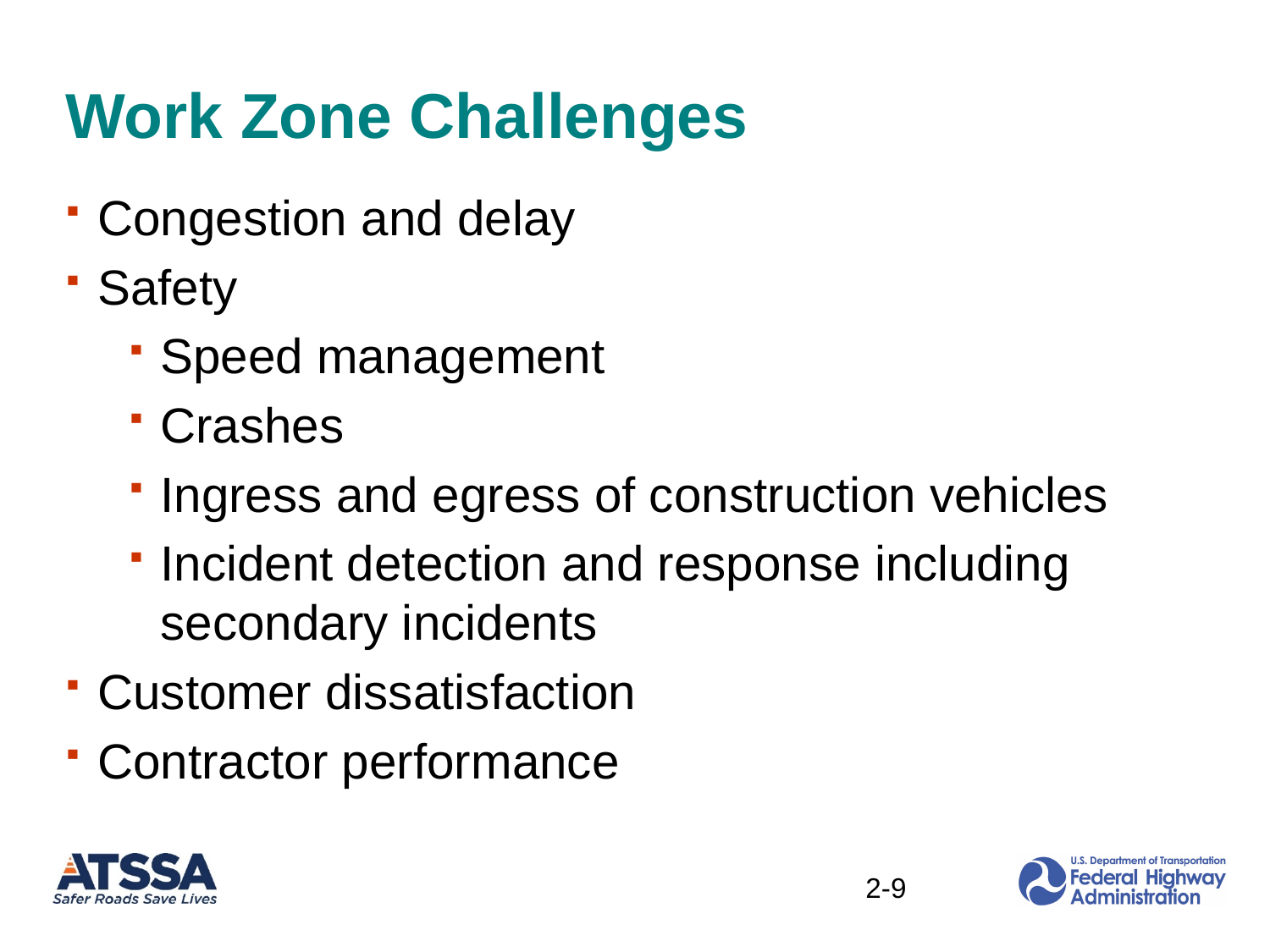

# Work Zone Challenges
Congestion and delay
Safety
Speed management
Crashes
Ingress and egress of construction vehicles
Incident detection and response including secondary incidents
Customer dissatisfaction
Contractor performance